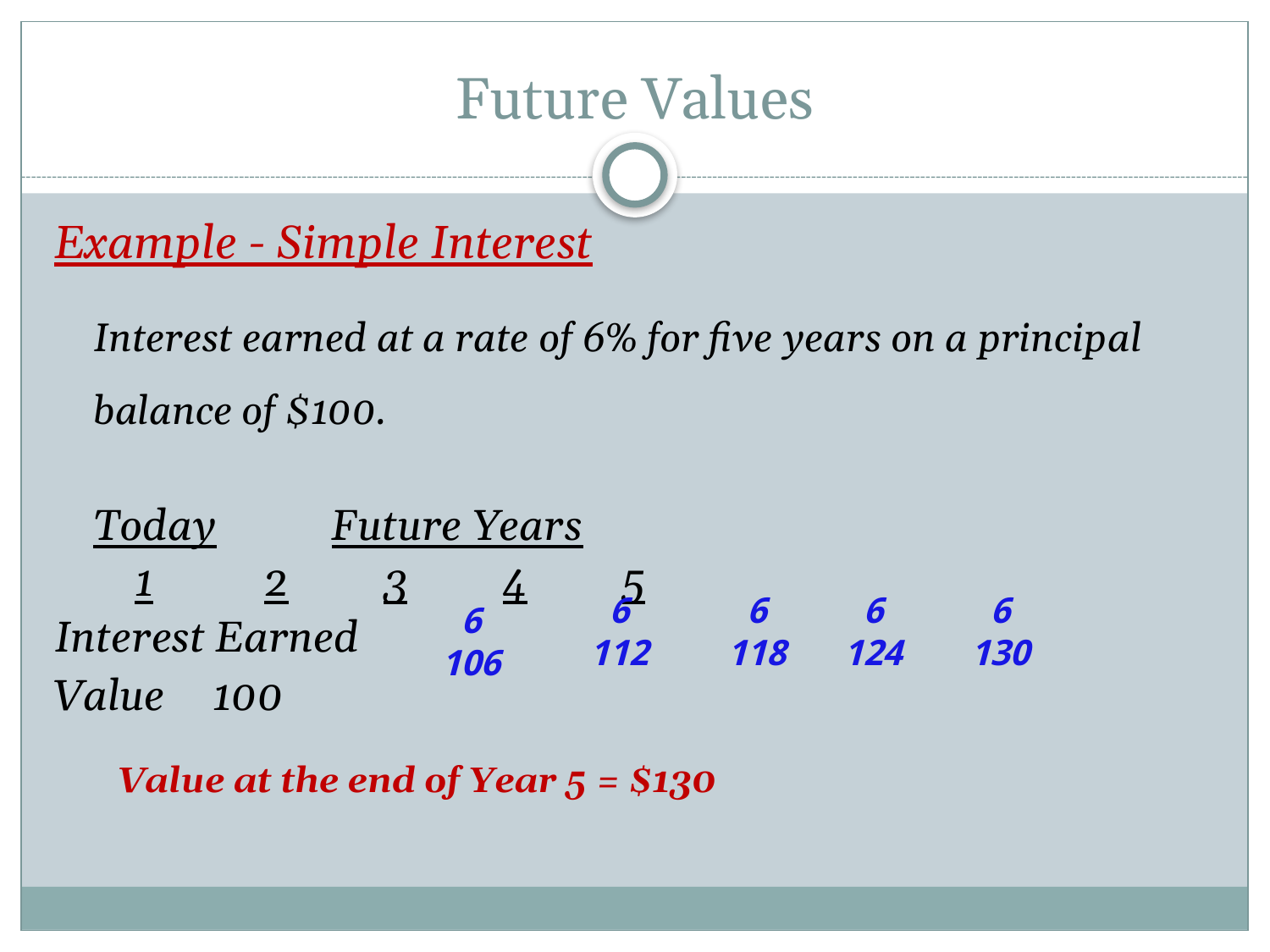

# Future Values
Example - Simple Interest
	Interest earned at a rate of 6% for five years on a principal balance of $100.

			Today		Future Years
				    1	     2	     3	     4 	     5
Interest Earned
Value		100

6
112
6
118
6
124
6
130
6
106
Value at the end of Year 5 = $130